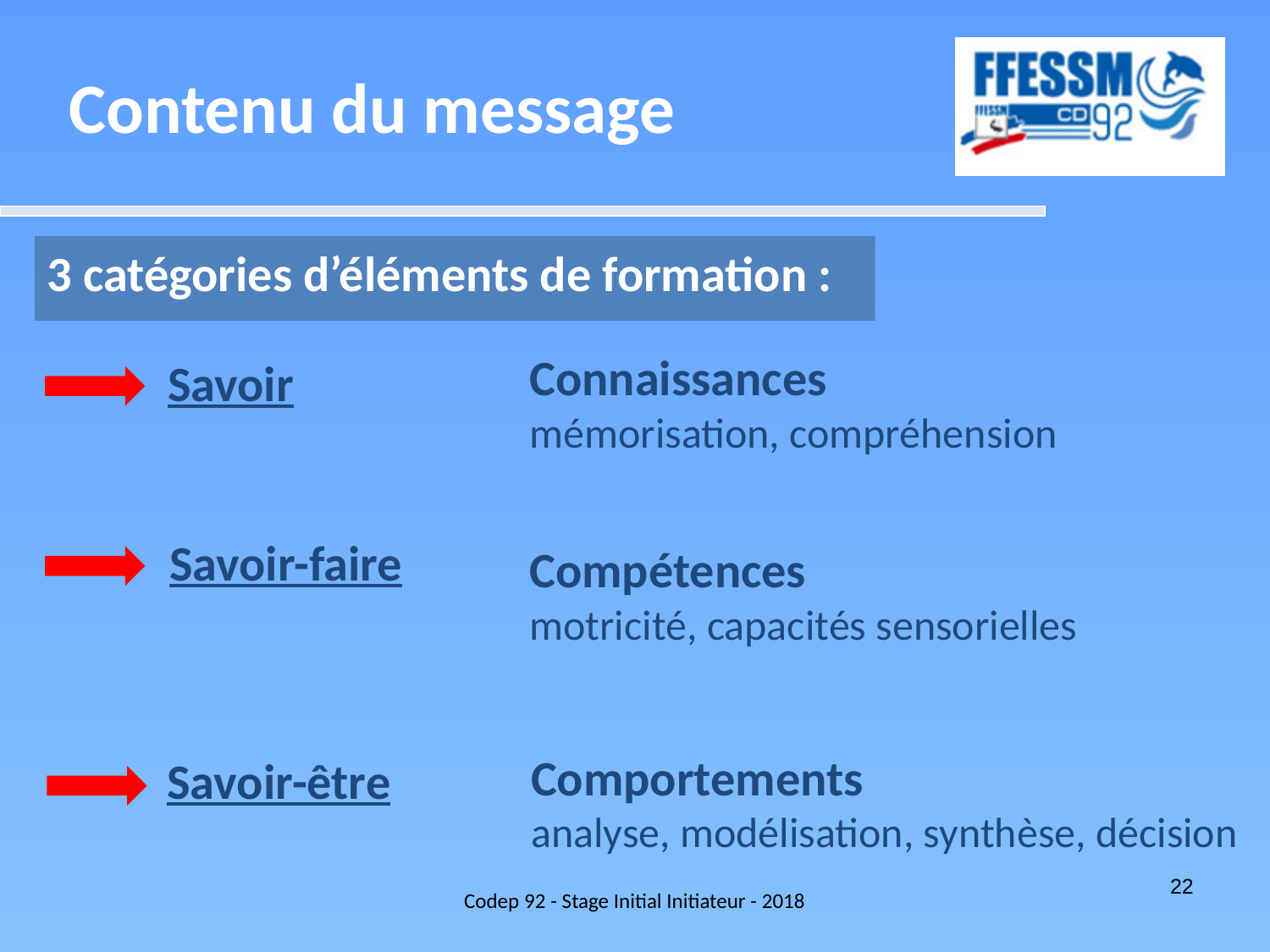

Contenu du message
3 catégories d’éléments de formation :
Connaissances
mémorisation, compréhension
Savoir

Savoir-faire
Compétences
motricité, capacités sensorielles

Comportements
analyse, modélisation, synthèse, décision
Savoir-être

Codep 92 - Stage Initial Initiateur - 2018
22